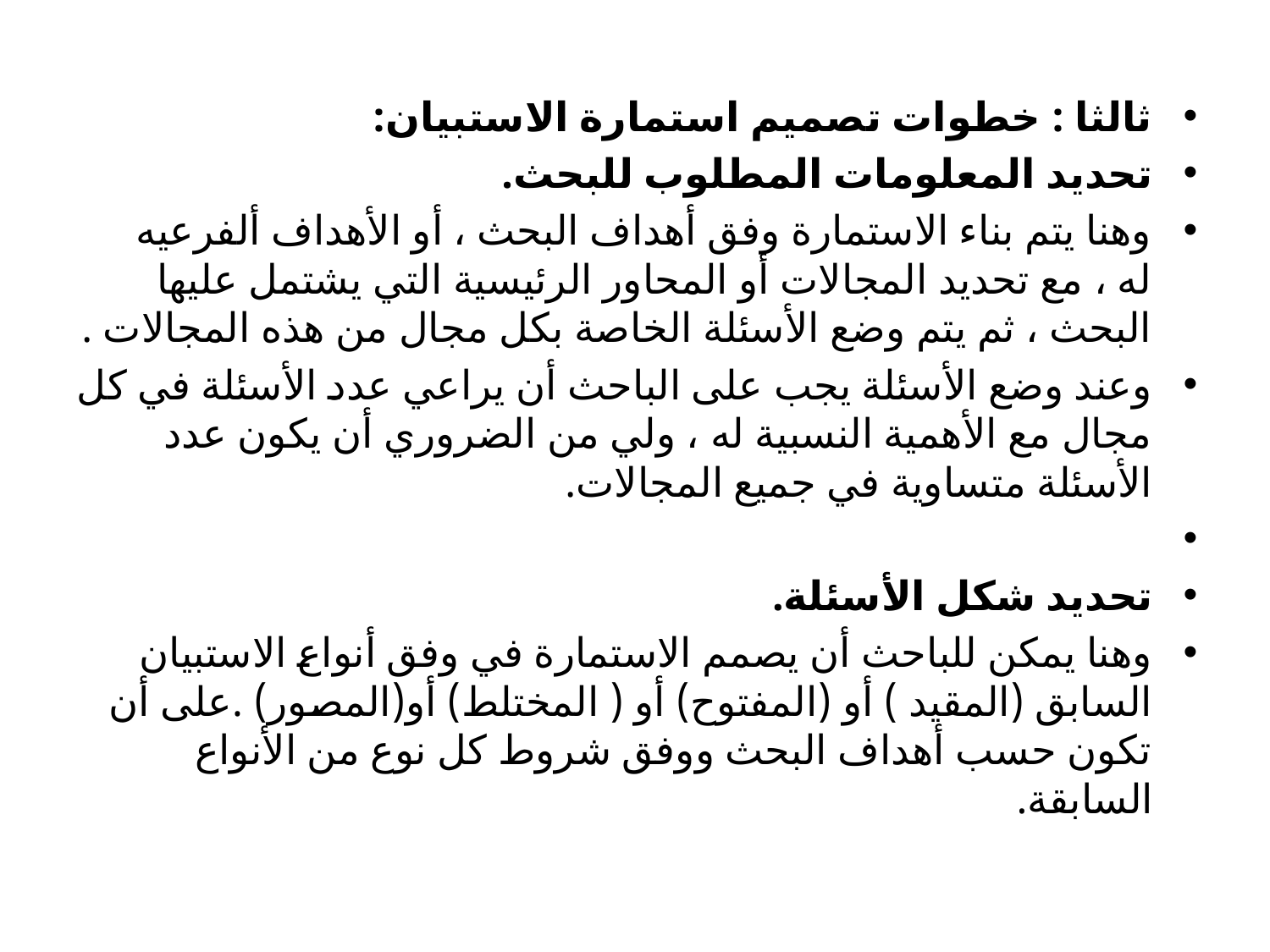

ثالثا : خطوات تصميم استمارة الاستبيان:
تحديد المعلومات المطلوب للبحث.
وهنا يتم بناء الاستمارة وفق أهداف البحث ، أو الأهداف ألفرعيه له ، مع تحديد المجالات أو المحاور الرئيسية التي يشتمل عليها البحث ، ثم يتم وضع الأسئلة الخاصة بكل مجال من هذه المجالات .
وعند وضع الأسئلة يجب على الباحث أن يراعي عدد الأسئلة في كل مجال مع الأهمية النسبية له ، ولي من الضروري أن يكون عدد الأسئلة متساوية في جميع المجالات.

تحديد شكل الأسئلة.
وهنا يمكن للباحث أن يصمم الاستمارة في وفق أنواع الاستبيان السابق (المقيد ) أو (المفتوح) أو ( المختلط) أو(المصور) .على أن تكون حسب أهداف البحث ووفق شروط كل نوع من الأنواع السابقة.